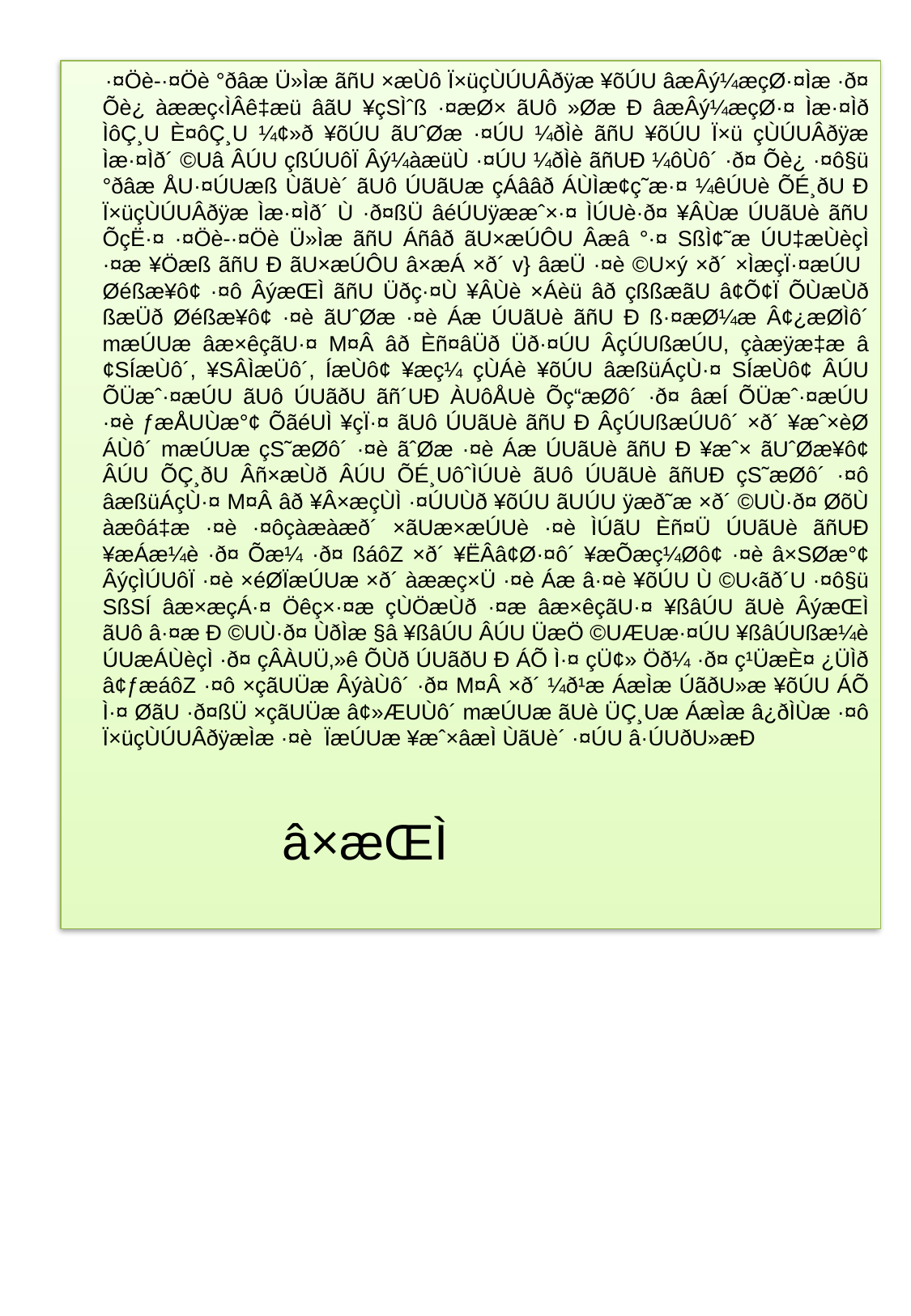

·¤Öè-·¤Öè °ðâæ Ü»Ìæ ãñU ×æÙô Ï×üçÙÚUÂðÿæ ¥õÚU âæÂý¼æçØ·¤Ìæ ·ð¤ Õè¿ àææç‹ÌÂê‡æü âãU ¥çSÌˆß ·¤æØ× ãUô »Øæ Ð âæÂý¼æçØ·¤ Ìæ·¤Ìð ÌôÇ¸U È¤ôÇ¸U ¼¢»ð ¥õÚU ãUˆØæ ·¤ÚU ¼ðÌè ãñU ¥õÚU Ï×ü çÙÚUÂðÿæ Ìæ·¤Ìð´ ©Uâ ÂÚU çßÚUôÏ Âý¼àæüÙ ·¤ÚU ¼ðÌè ãñUÐ ¼ôÙô´ ·ð¤ Õè¿ ·¤ô§ü °ðâæ ÅU·¤ÚUæß ÙãUè´ ãUô ÚUãUæ çÁââð ÁÙÌæ¢ç˜æ·¤ ¼êÚUè ÕÉ¸ðU Ð Ï×üçÙÚUÂðÿæ Ìæ·¤Ìð´ Ù ·ð¤ßÜ âéÚUÿææˆ×·¤ ÌÚUè·ð¤ ¥ÂÙæ ÚUãUè ãñU ÕçË·¤ ·¤Öè-·¤Öè Ü»Ìæ ãñU Áñâð ãU×æÚÔU Âæâ °·¤ SßÌ¢˜æ ÚU‡æÙèçÌ ·¤æ ¥Öæß ãñU Ð ãU×æÚÔU â×æÁ ×ð´ v} âæÜ ·¤è ©U×ý ×ð´ ×ÌæçÏ·¤æÚU  Øéßæ¥ô¢ ·¤ô ÂýæŒÌ ãñU Üðç·¤Ù ¥ÂÙè ×Áèü âð çßßæãU â¢Õ¢Ï ÕÙæÙð ßæÜð Øéßæ¥ô¢ ·¤è ãUˆØæ ·¤è Áæ ÚUãUè ãñU Ð ß·¤æØ¼æ Â¢¿æØÌô´ mæÚUæ âæ×êçãU·¤ M¤Â âð Èñ¤âÜð Üð·¤ÚU ÂçÚUßæÚU, çàæÿæ‡æ â¢SÍæÙô´, ¥SÂÌæÜô´, ÍæÙô¢ ¥æç¼ çÙÁè ¥õÚU âæßüÁçÙ·¤ SÍæÙô¢ ÂÚU ÕÜæˆ·¤æÚU ãUô ÚUãðU ãñ´UÐ ÀUôÅUè Õç“æØô´ ·ð¤ âæÍ ÕÜæˆ·¤æÚU ·¤è ƒæÅUÙæ°¢ ÕãéUÌ ¥çÏ·¤ ãUô ÚUãUè ãñU Ð ÂçÚUßæÚUô´ ×ð´ ¥æˆ×èØ ÁÙô´ mæÚUæ çS˜æØô´ ·¤è ãˆØæ ·¤è Áæ ÚUãUè ãñU Ð ¥æˆ× ãUˆØæ¥ô¢ ÂÚU ÕÇ¸ðU Âñ×æÙð ÂÚU ÕÉ¸UôˆÌÚUè ãUô ÚUãUè ãñUÐ çS˜æØô´ ·¤ô âæßüÁçÙ·¤ M¤Â âð ¥Â×æçÙÌ ·¤ÚUÙð ¥õÚU ãUÚU ÿæð˜æ ×ð´ ©UÙ·ð¤ ØõÙ àæôá‡æ ·¤è ·¤ôçàæàæð´ ×ãUæ×æÚUè ·¤è ÌÚãU Èñ¤Ü ÚUãUè ãñUÐ ¥æÁæ¼è ·ð¤ Õæ¼ ·ð¤ ßáôZ ×ð´ ¥ËÂâ¢Ø·¤ô´ ¥æÕæç¼Øô¢ ·¤è â×SØæ°¢ ÂýçÌÚUôÏ ·¤è ×éØÏæÚUæ ×ð´ àææç×Ü ·¤è Áæ â·¤è ¥õÚU Ù ©U‹ãð´U ·¤ô§ü SßSÍ âæ×æçÁ·¤ Öêç×·¤æ çÙÖæÙð ·¤æ âæ×êçãU·¤ ¥ßâÚU ãUè ÂýæŒÌ ãUô â·¤æ Ð ©UÙ·ð¤ ÙðÌæ §â ¥ßâÚU ÂÚU ÜæÖ ©UÆUæ·¤ÚU ¥ßâÚUßæ¼è ÚUæÁÙèçÌ ·ð¤ çÂÀUÜ‚»ê ÕÙð ÚUãðU Ð ÁÕ Ì·¤ çÜ¢» Öð¼ ·ð¤ ç¹ÜæÈ¤ ¿ÜÌð â¢ƒæáôZ ·¤ô ×çãUÜæ ÂýàÙô´ ·ð¤ M¤Â ×ð´ ¼ð¹æ ÁæÌæ ÚãðU»æ ¥õÚU ÁÕ Ì·¤ ØãU ·ð¤ßÜ ×çãUÜæ â¢»ÆUÙô´ mæÚUæ ãUè ÜÇ¸Uæ ÁæÌæ â¿ðÌÙæ ·¤ô Ï×üçÙÚUÂðÿæÌæ ·¤è  ÏæÚUæ ¥æˆ×âæÌ ÙãUè´ ·¤ÚU â·ÚUðU»æÐ

               â×æŒÌ